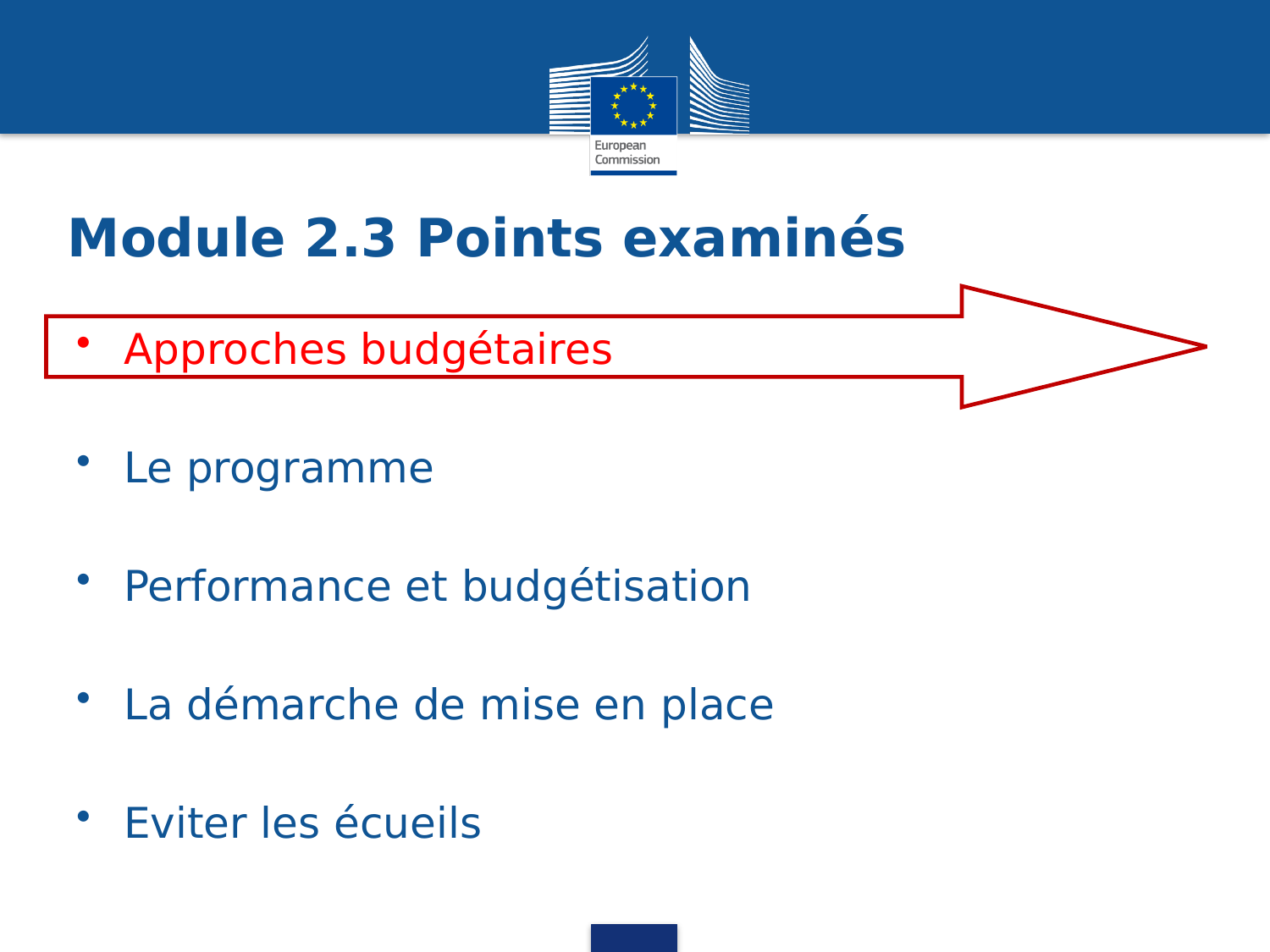

# Module 2.3 Points examinés

Approches budgétaires

Le programme

Performance et budgétisation

La démarche de mise en place

Eviter les écueils